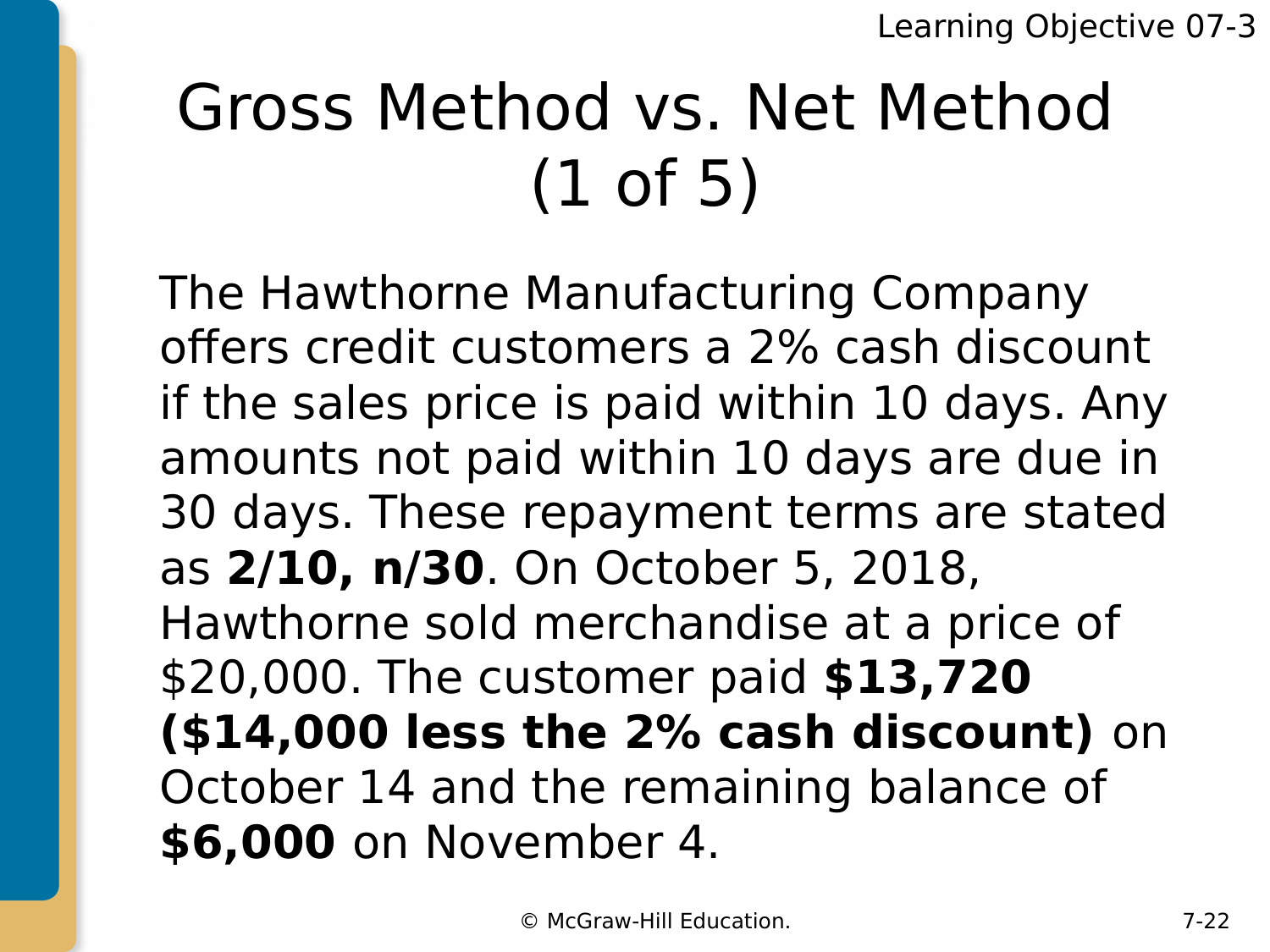

Learning Objective 07-3
# Gross Method vs. Net Method (1 of 5)
The Hawthorne Manufacturing Company offers credit customers a 2% cash discount if the sales price is paid within 10 days. Any amounts not paid within 10 days are due in 30 days. These repayment terms are stated as 2/10, n/30. On October 5, 2018, Hawthorne sold merchandise at a price of $20,000. The customer paid $13,720 ($14,000 less the 2% cash discount) on October 14 and the remaining balance of $6,000 on November 4.